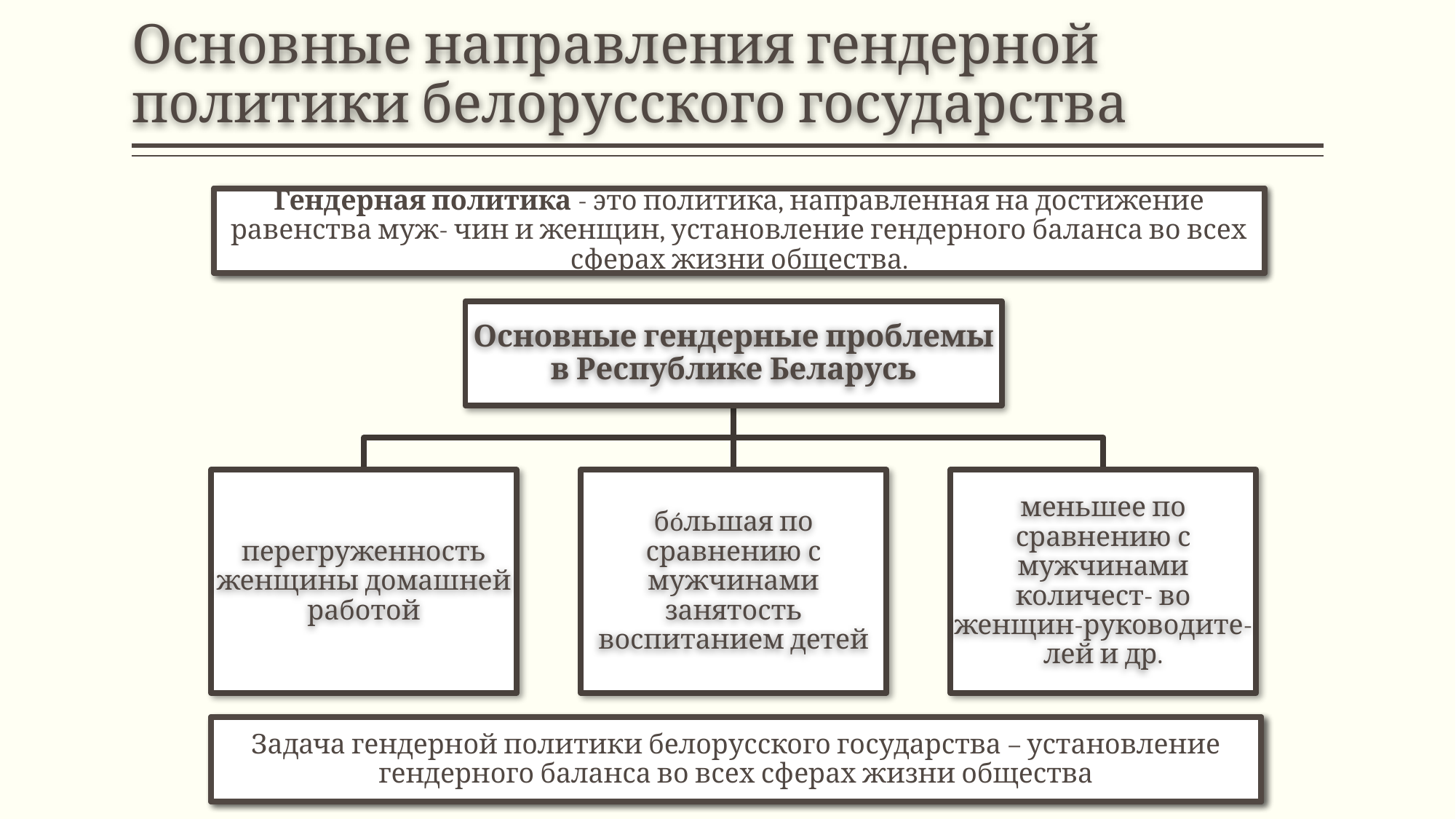

# Основные направления гендерной политики белорусского государства

Гендерная политика - это политика, направленная на достижение равенства муж- чин и женщин, установление гендерного баланса во всех сферах жизни общества.

Основные гендерные проблемы в Республике Беларусь

перегруженность женщины домашней работой

бóльшая по сравнению с мужчинами занятость воспитанием детей

меньшее по сравнению с мужчинами количест- во женщин-руководите- лей и др.

Задача гендерной политики белорусского государства – установление гендерного баланса во всех сферах жизни общества